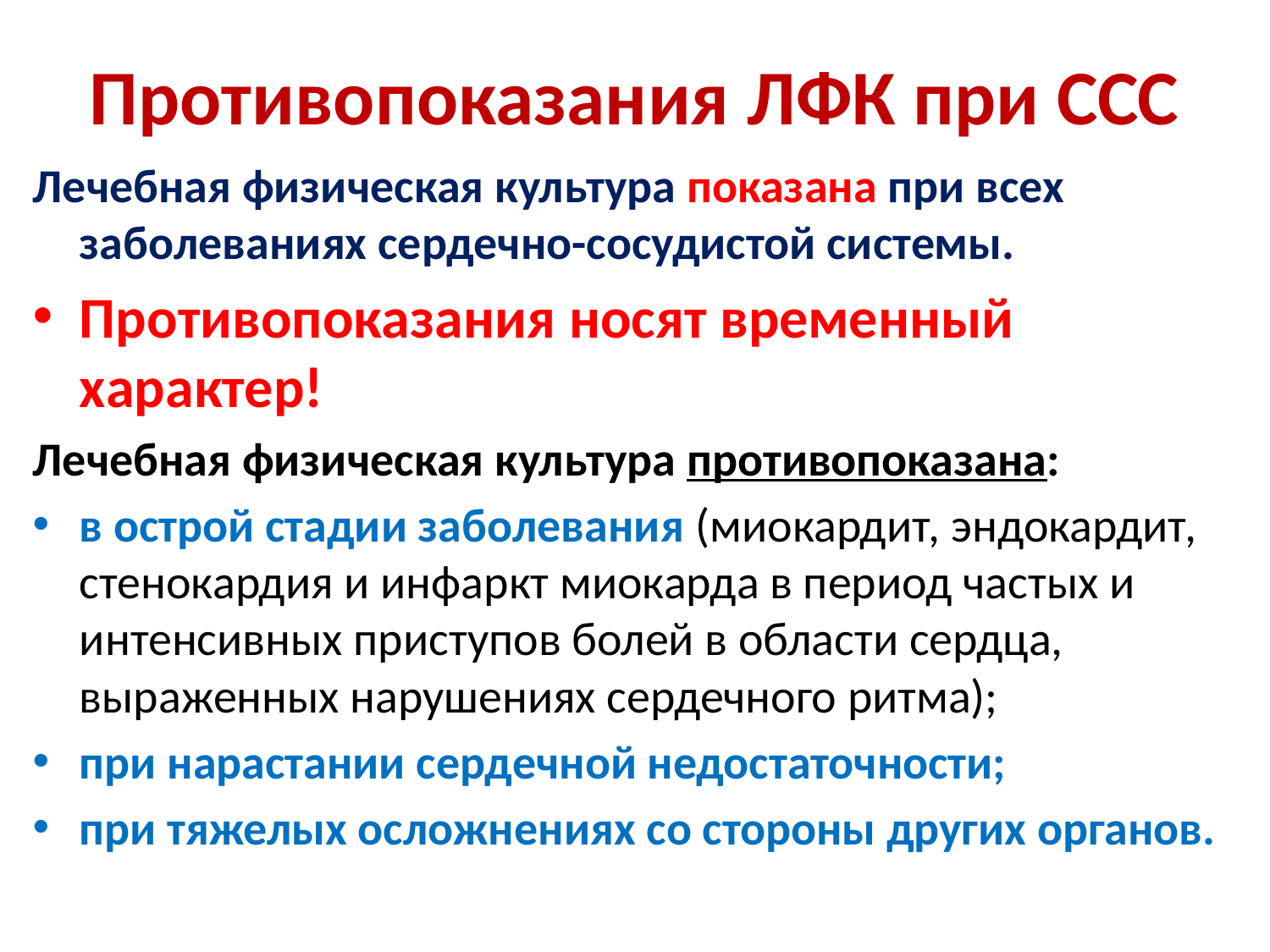

# Противопоказания ЛФК при ССС
Лечебная физическая культура показана при всех заболеваниях сердечно-сосудистой системы.
Противопоказания носят временный характер!
Лечебная физическая культура противопоказана:
в острой стадии заболевания (миокардит, эндокардит, стенокардия и инфаркт миокарда в период частых и интенсивных приступов болей в области сердца, выраженных нарушениях сердечного ритма);
при нарастании сердечной недостаточности;
при тяжелых осложнениях со стороны других органов.